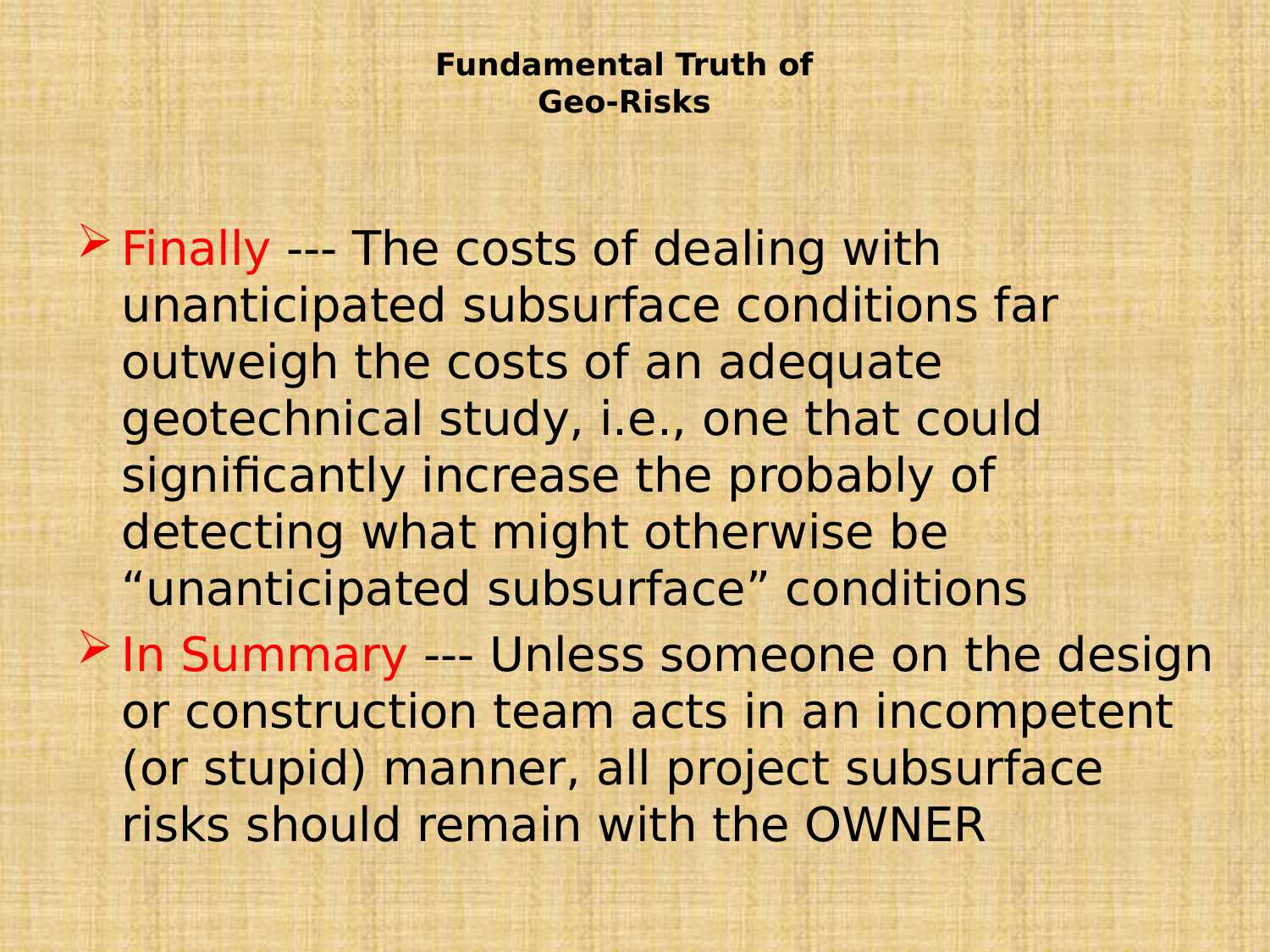

# Fundamental Truth of Geo-Risks
Finally --- The costs of dealing with unanticipated subsurface conditions far outweigh the costs of an adequate geotechnical study, i.e., one that could significantly increase the probably of detecting what might otherwise be “unanticipated subsurface” conditions
In Summary --- Unless someone on the design or construction team acts in an incompetent (or stupid) manner, all project subsurface risks should remain with the OWNER